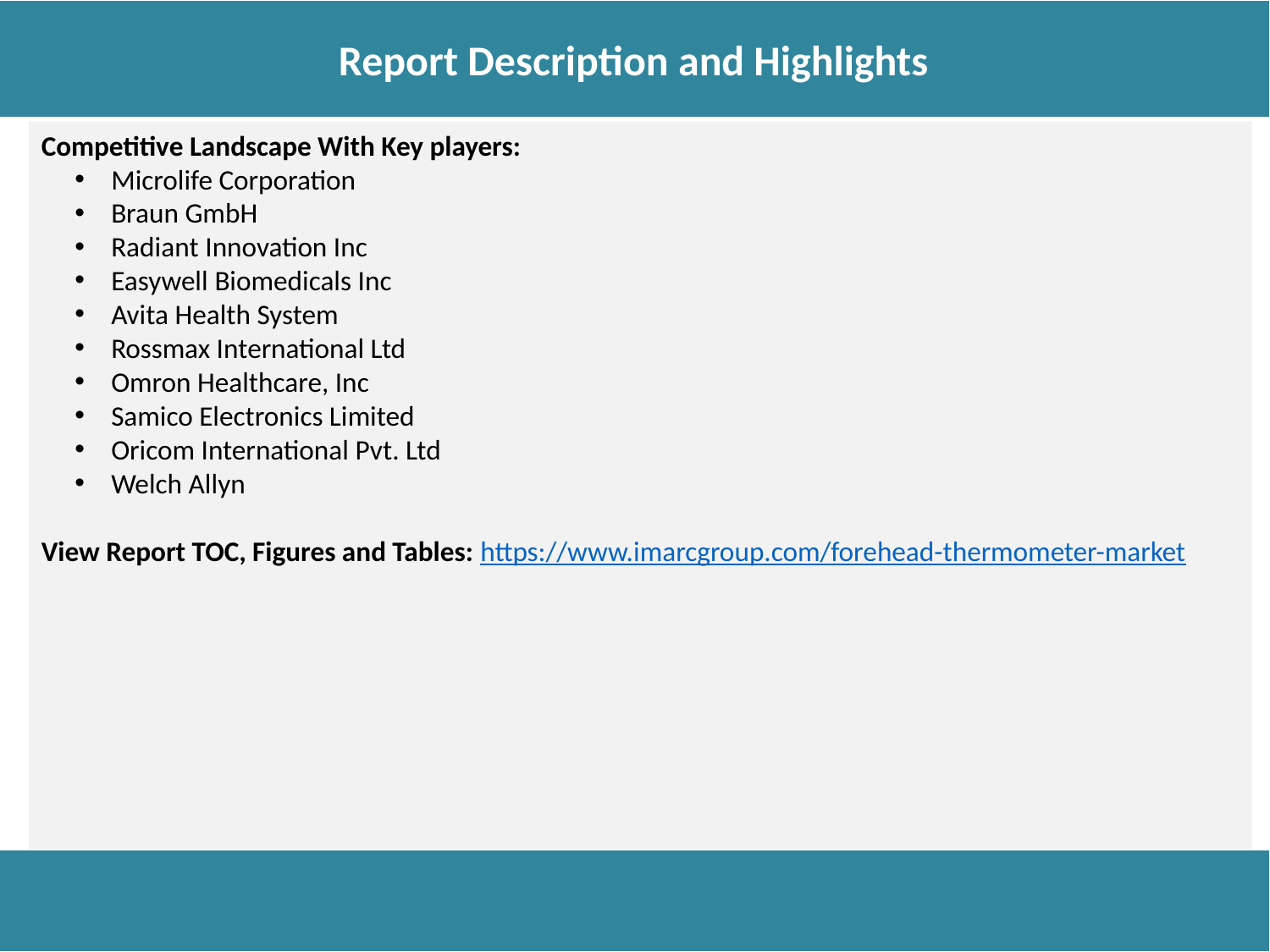

Report Description and Highlights

Report Description

Competitive Landscape With Key players:
 Microlife Corporation
 Braun GmbH
 Radiant Innovation Inc
 Easywell Biomedicals Inc
 Avita Health System
 Rossmax International Ltd
 Omron Healthcare, Inc
 Samico Electronics Limited
 Oricom International Pvt. Ltd
 Welch Allyn

View Report TOC, Figures and Tables: https://www.imarcgroup.com/forehead-thermometer-market